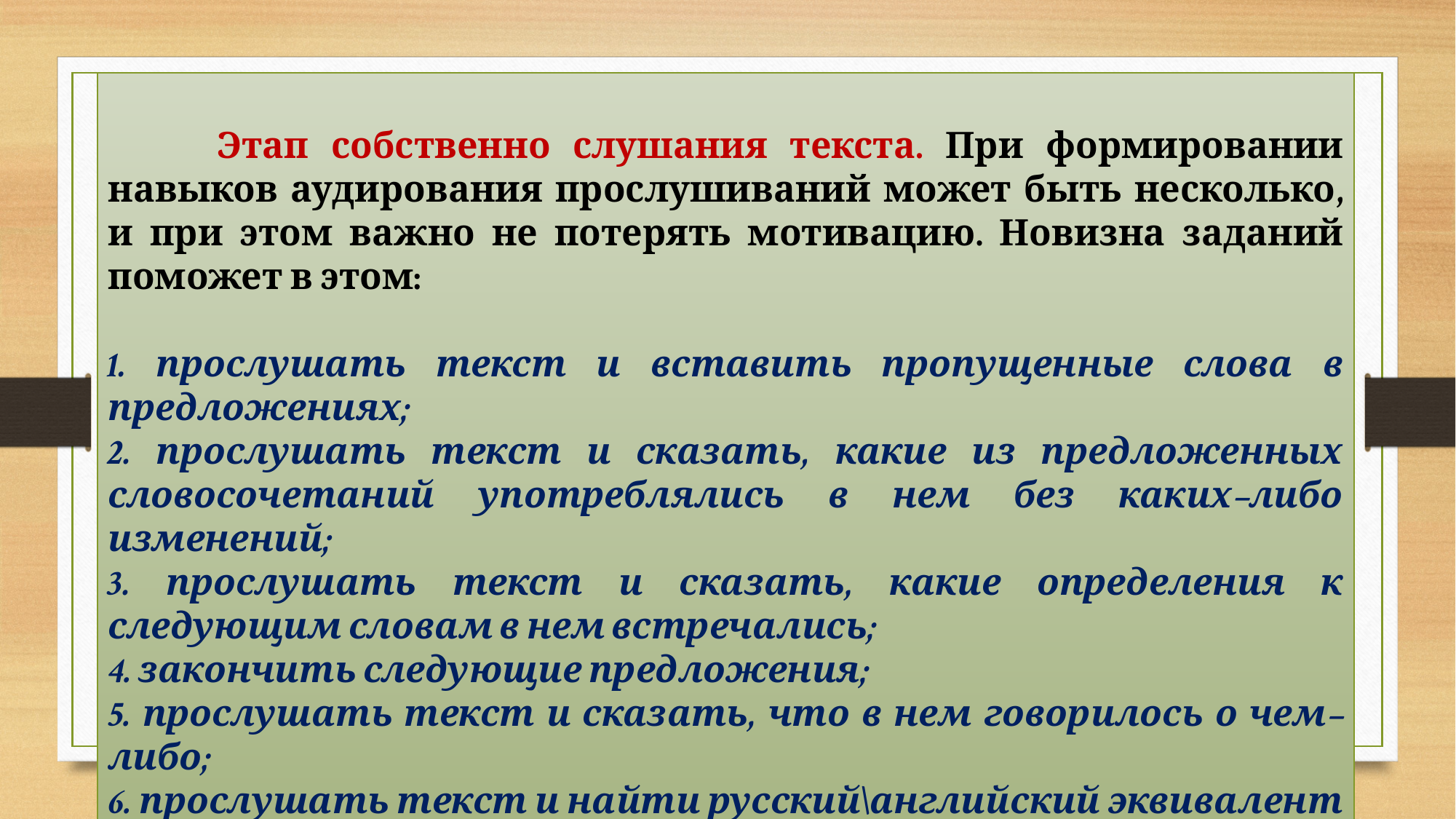

Этап собственно слушания текста. При формировании навыков аудирования прослушиваний может быть несколько, и при этом важно не потерять мотивацию. Новизна заданий поможет в этом:

1. прослушать текст и вставить пропущенные слова в предложениях;
2. прослушать текст и сказать, какие из предложенных словосочетаний употреблялись в нем без каких–либо изменений;
3. прослушать текст и сказать, какие определения к следующим словам в нем встречались;
4. закончить следующие предложения;
5. прослушать текст и сказать, что в нем говорилось о чем–либо;
6. прослушать текст и найти русский\английский эквивалент слов в параллельном столбце.